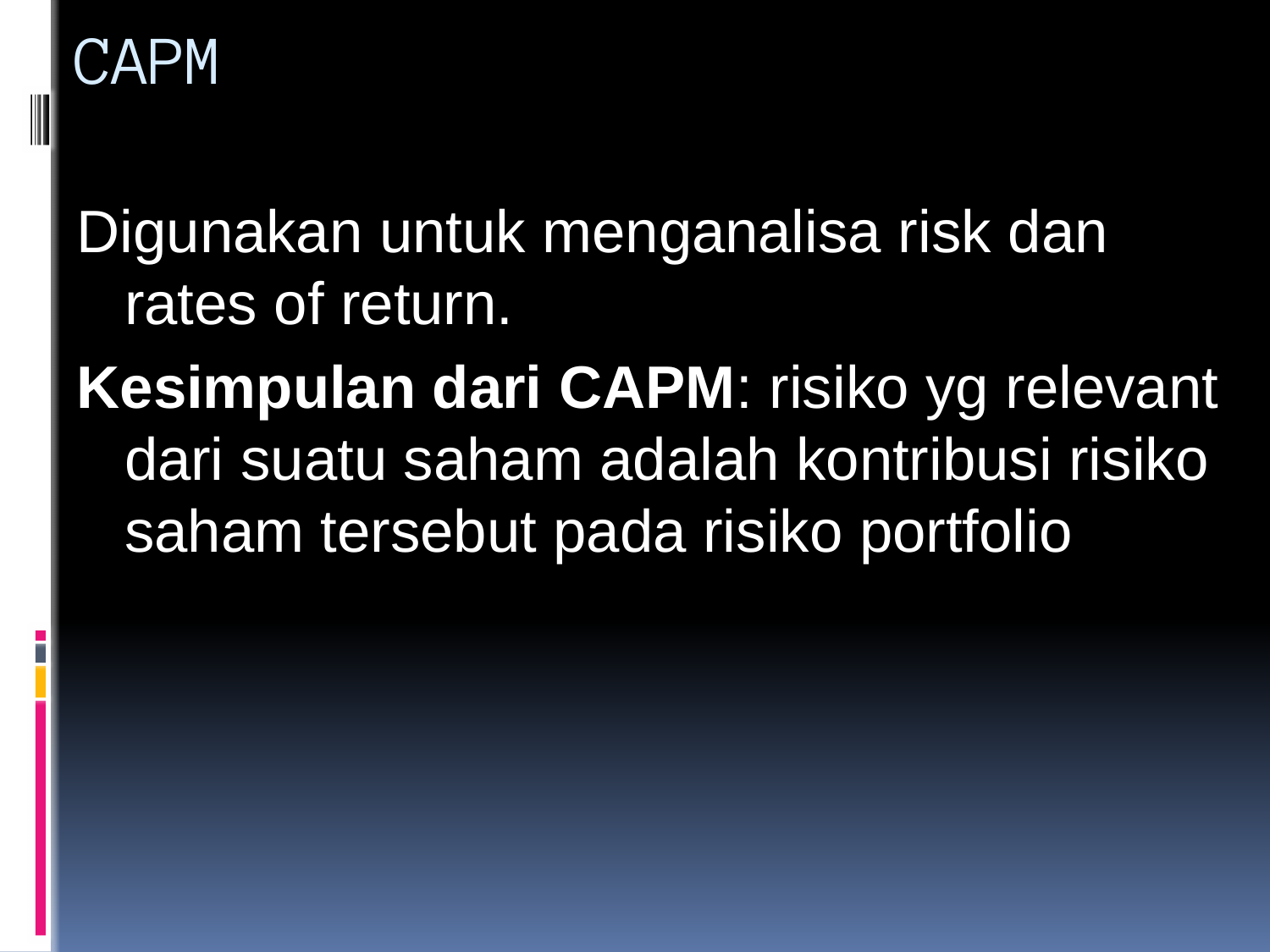

# CAPM
Digunakan untuk menganalisa risk dan rates of return.
Kesimpulan dari CAPM: risiko yg relevant dari suatu saham adalah kontribusi risiko saham tersebut pada risiko portfolio